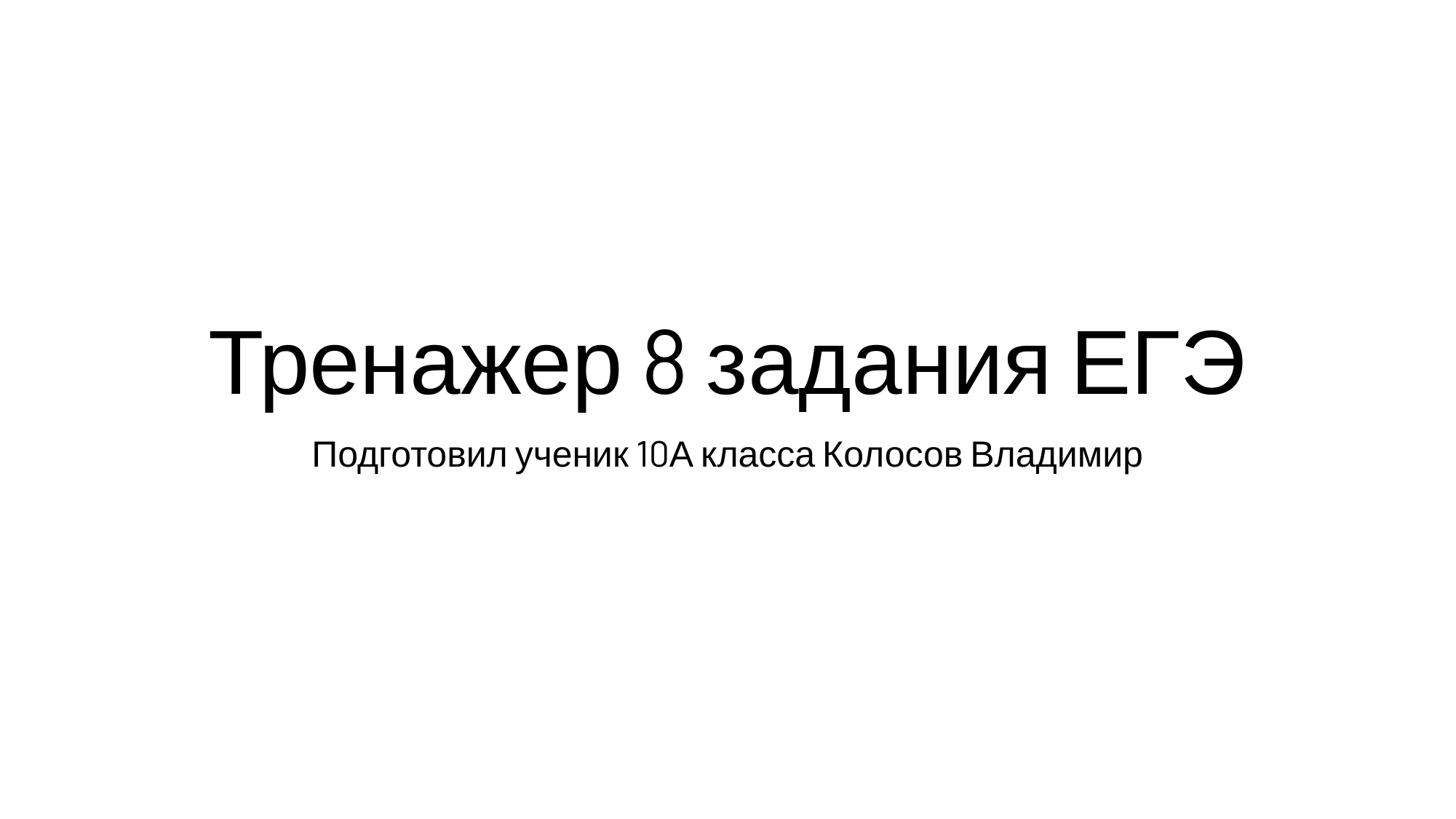

# Тренажер 8 задания ЕГЭ
Подготовил ученик 10А класса Колосов Владимир